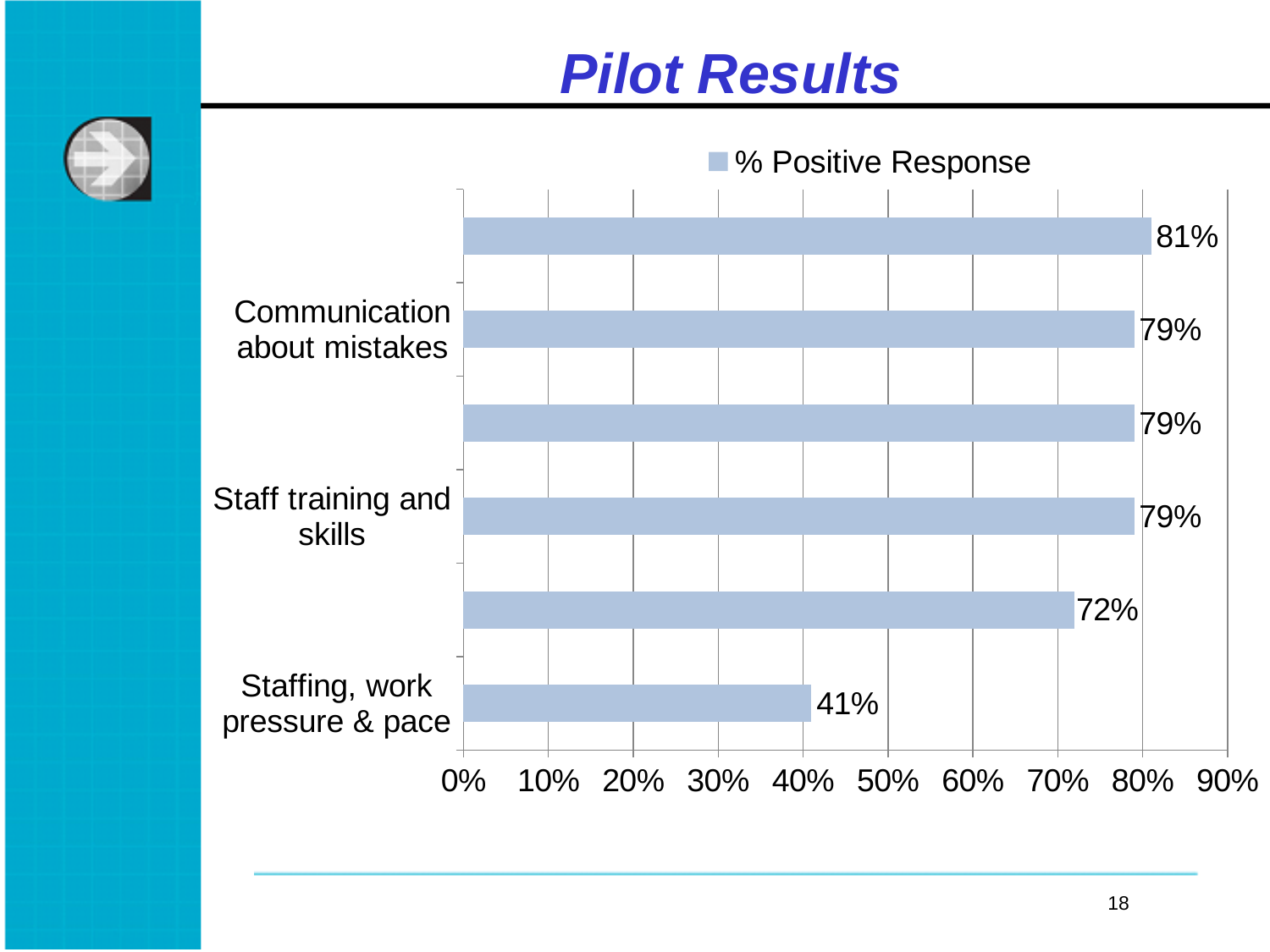

# Pilot Results

### Chart

| Category | % Positive Response |
|---|---|
| Staffing, work pressure & pace | 0.41000000000000014 |
| Physical space & environment | 0.7200000000000003 |
| Staff training and skills | 0.79 |
| Response to mistakes | 0.79 |
| Communication about mistakes | 0.79 |
| Communication about presciptions across shifts | 0.81 |